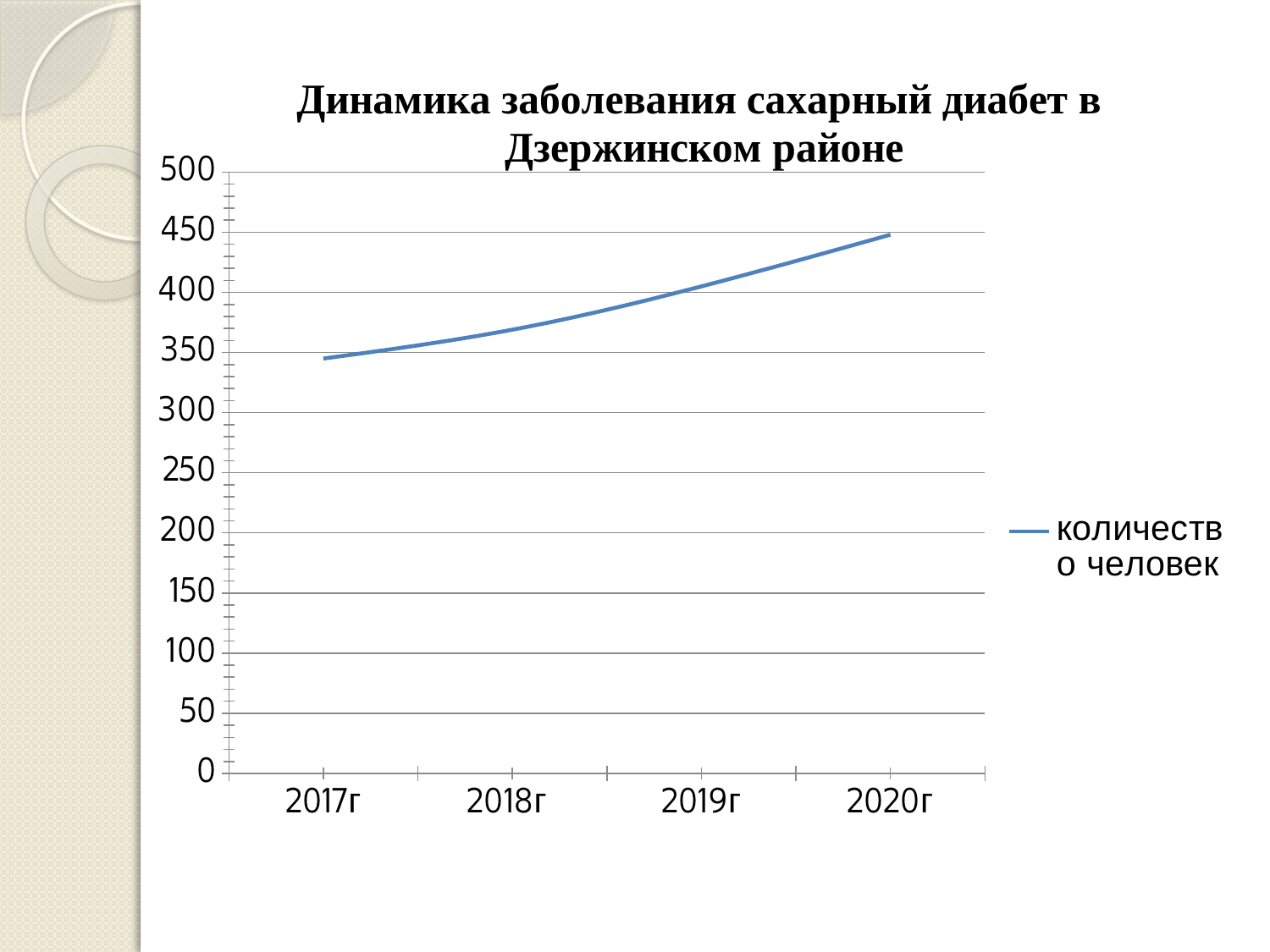

### Chart: Динамика заболевания сахарный диабет в
Дзержинском районе

| Category | количество человек |
|---|---|
| 2017г | 345.0 |
| 2018г  | 369.0 |
| 2019г | 405.0 |
| 2020г | 448.0 |